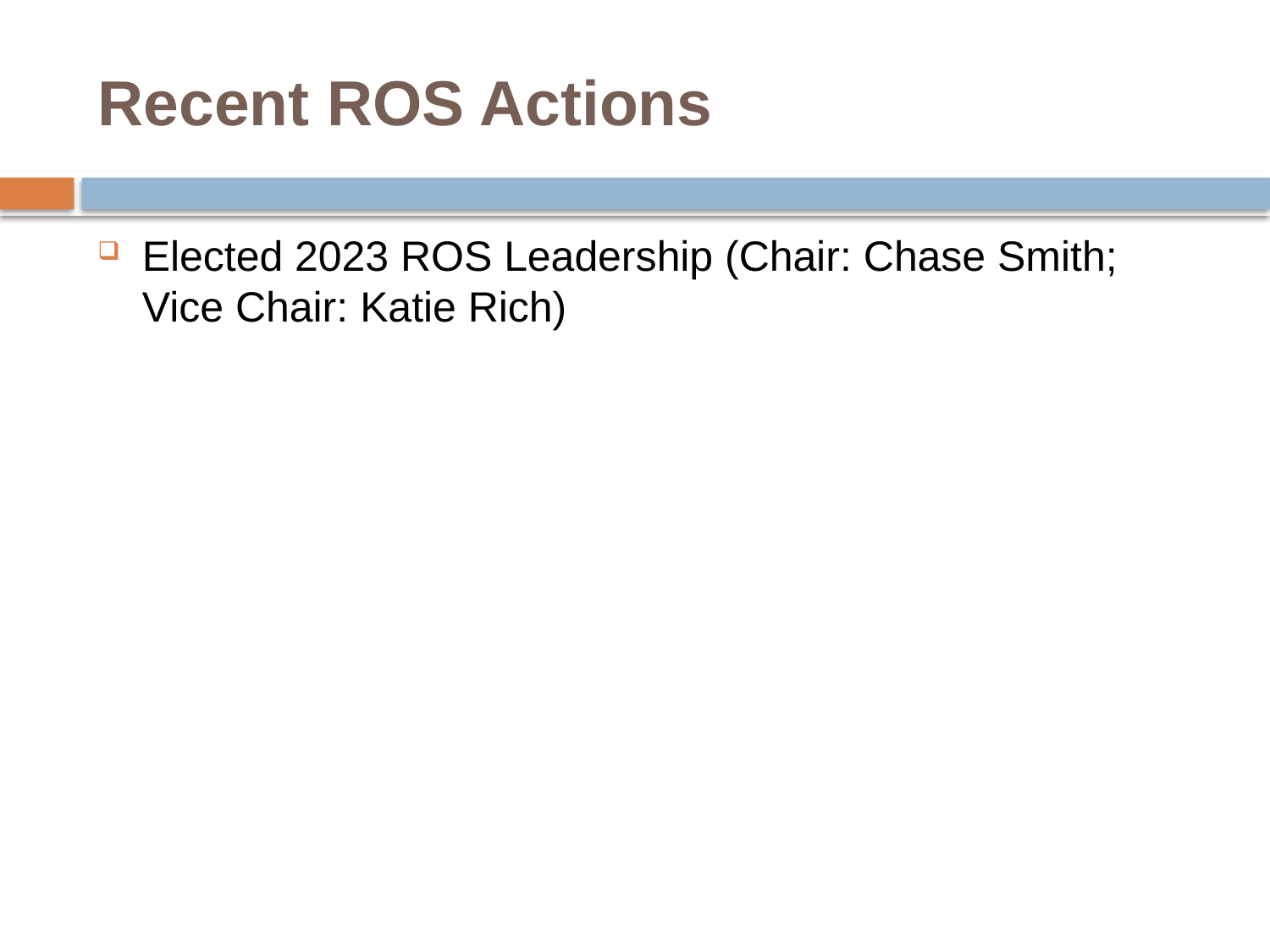

# Recent ROS Actions
Elected 2023 ROS Leadership (Chair: Chase Smith; Vice Chair: Katie Rich)